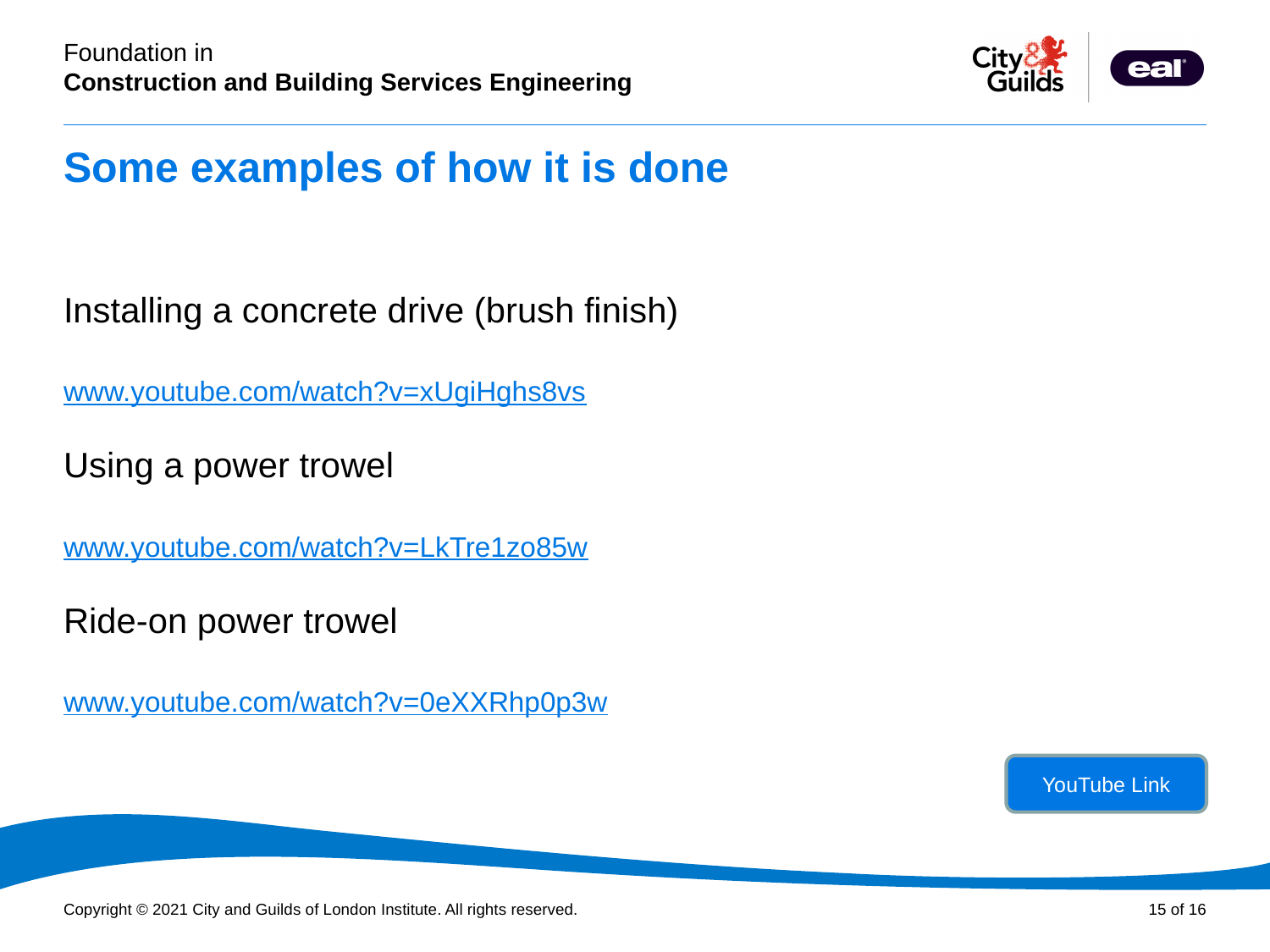

# Some examples of how it is done

Installing a concrete drive (brush finish) concrete drive
www.youtube.com/watch?v=xUgiHghs8vs
Using a power trowel
www.youtube.com/watch?v=LkTre1zo85w
Ride-on power trowel
www.youtube.com/watch?v=0eXXRhp0p3w

YouTube Link